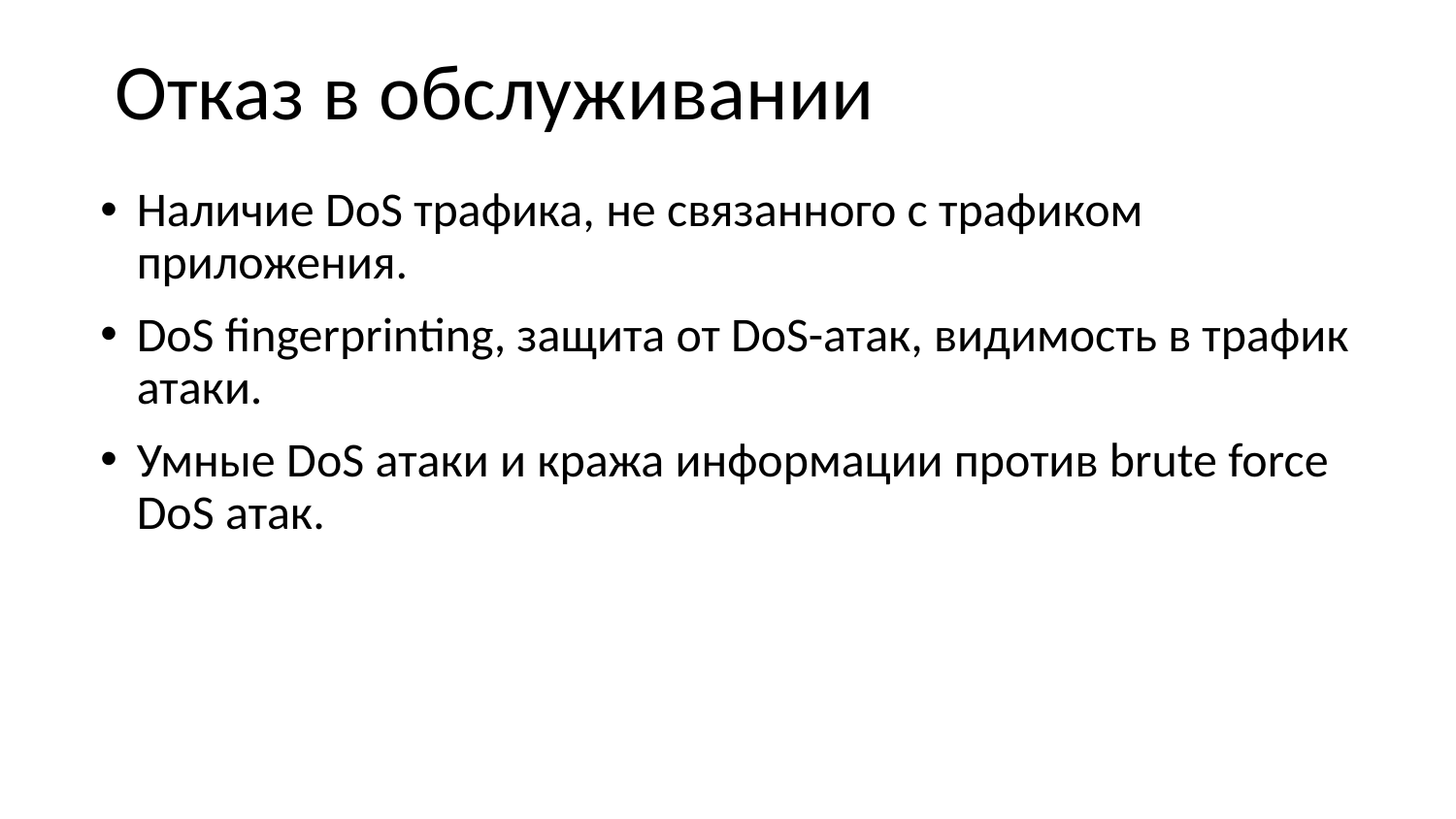

# Отказ в обслуживании
Наличие DоS трафика, не связанного с трафиком приложения.
DoS fingerprinting, защита от DoS-атак, видимость в трафик атаки.
Умные DoS атаки и кража информации против brute force DoS атак.